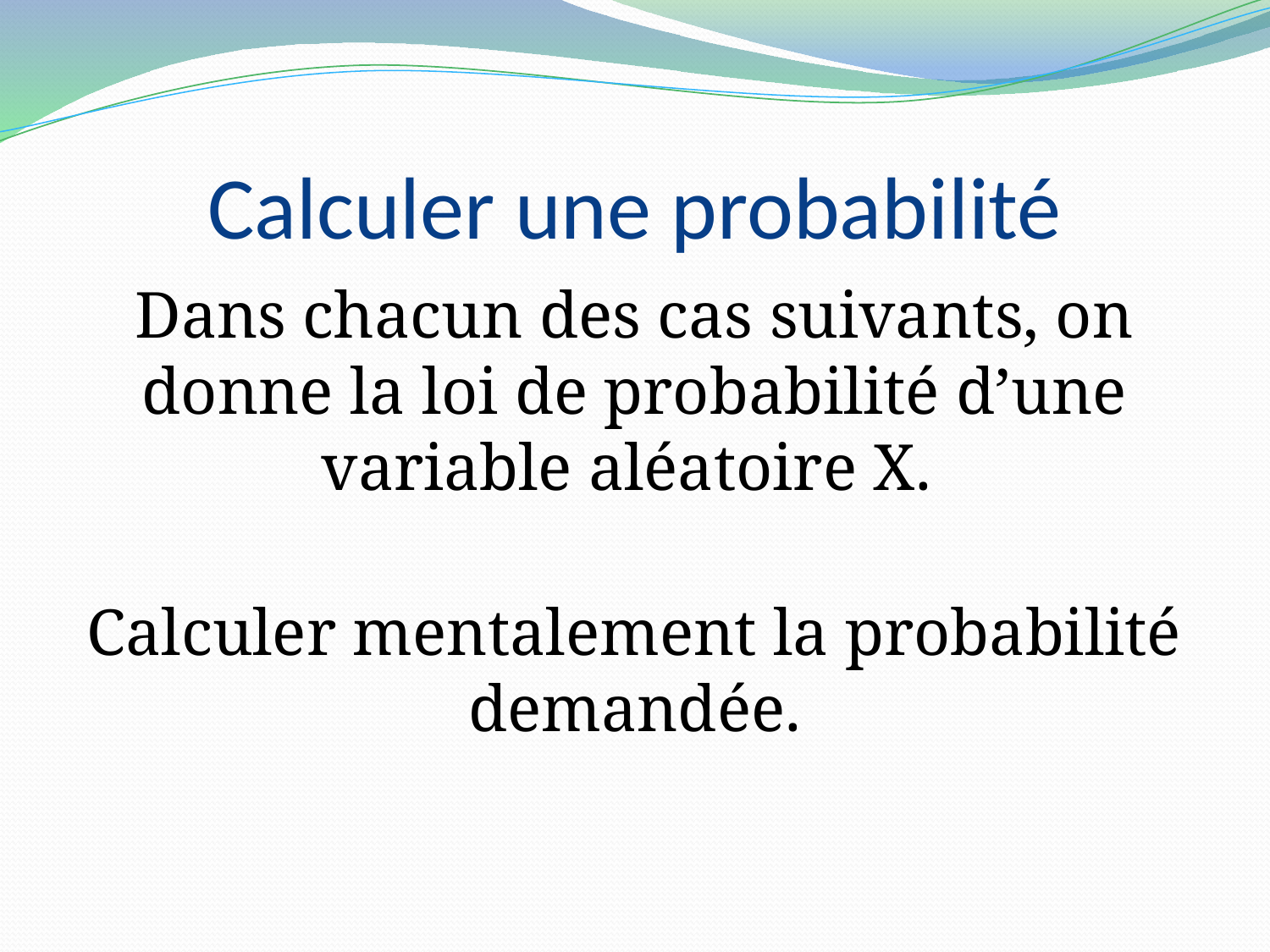

# Calculer une probabilité
Dans chacun des cas suivants, on donne la loi de probabilité d’une variable aléatoire X.
Calculer mentalement la probabilité demandée.